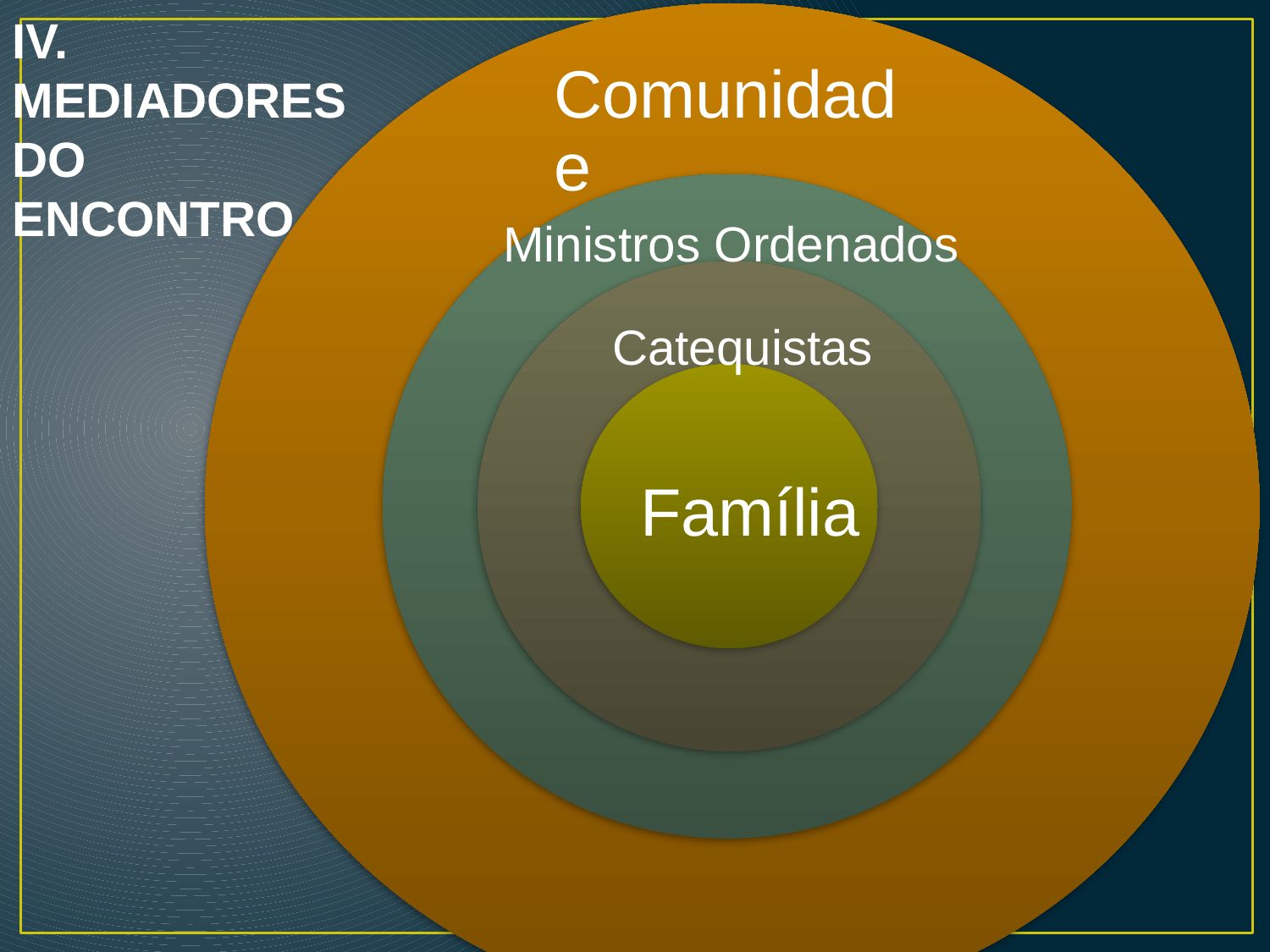

Comunidade
Ministros Ordenados
Catequistas
Família
IV.
MEDIADORES
DO ENCONTRO